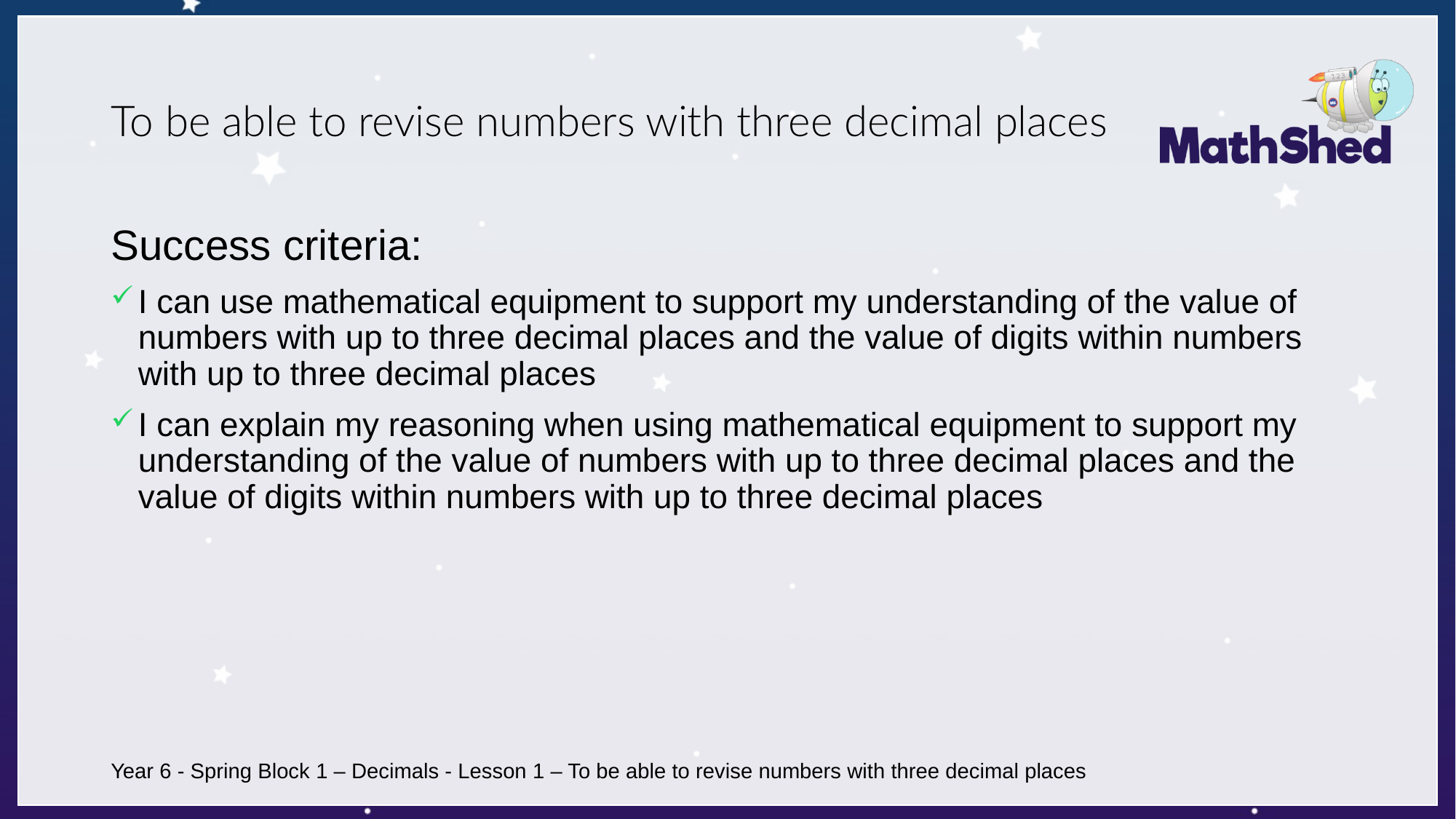

# To be able to revise numbers with three decimal places
Success criteria:
I can use mathematical equipment to support my understanding of the value of numbers with up to three decimal places and the value of digits within numbers with up to three decimal places
I can explain my reasoning when using mathematical equipment to support my understanding of the value of numbers with up to three decimal places and the value of digits within numbers with up to three decimal places
Year 6 - Spring Block 1 – Decimals - Lesson 1 – To be able to revise numbers with three decimal places